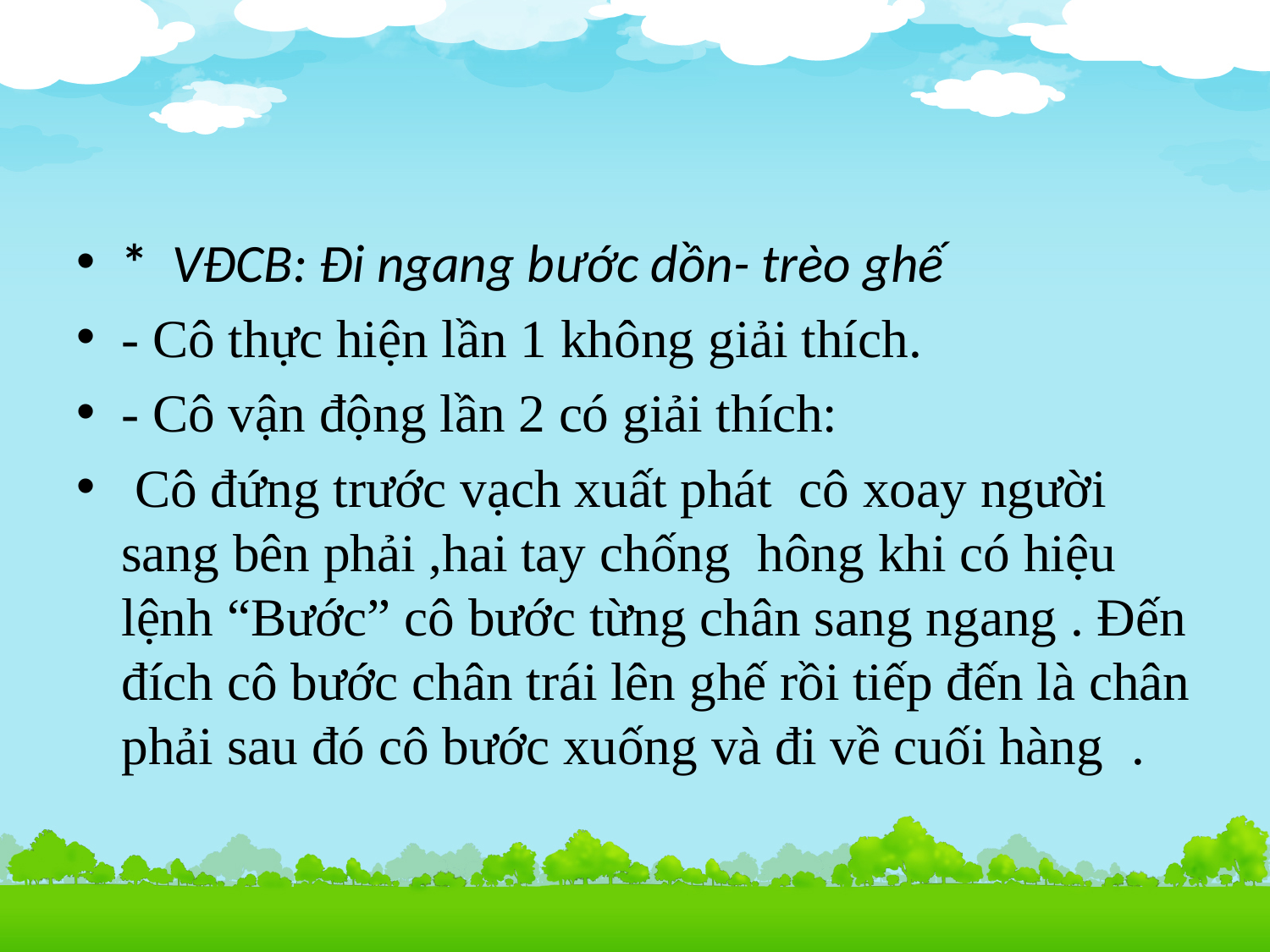

*  VĐCB: Đi ngang bước dồn- trèo ghế
- Cô thực hiện lần 1 không giải thích.
- Cô vận động lần 2 có giải thích:
 Cô đứng trước vạch xuất phát  cô xoay người sang bên phải ,hai tay chống  hông khi có hiệu lệnh “Bước” cô bước từng chân sang ngang . Đến đích cô bước chân trái lên ghế rồi tiếp đến là chân phải sau đó cô bước xuống và đi về cuối hàng  .